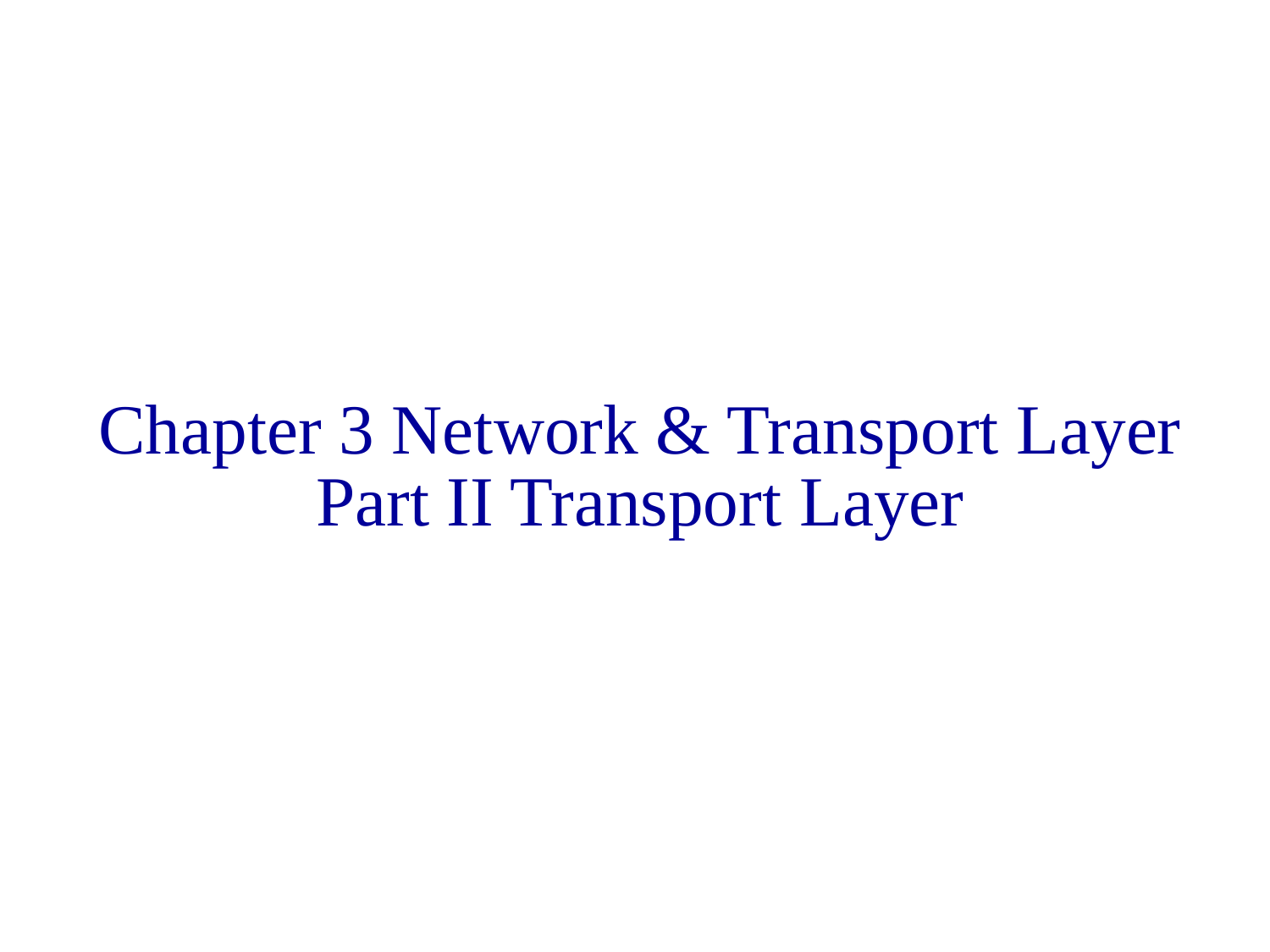

Chapter 3 Network & Transport Layer
Part II Transport Layer